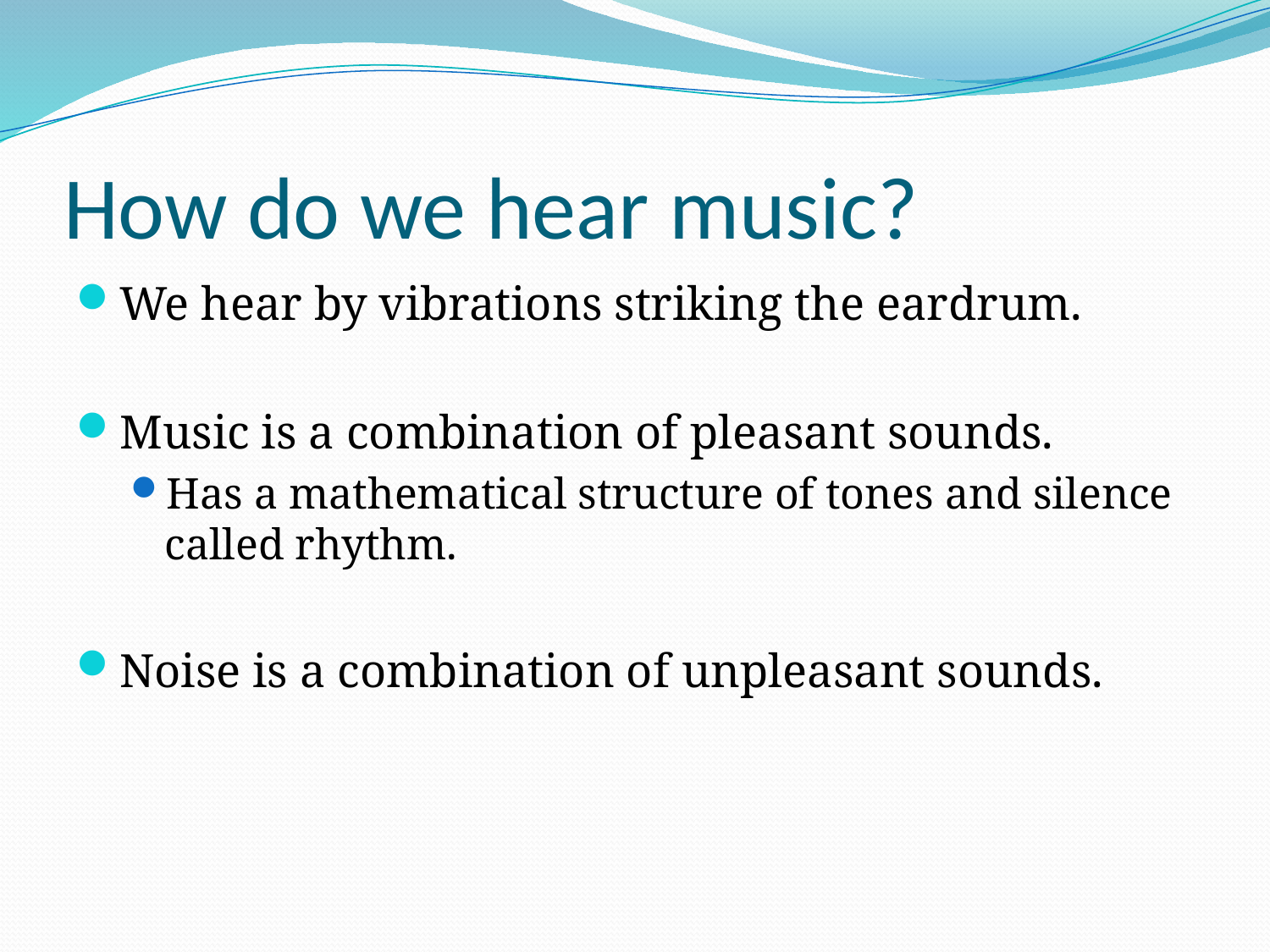

# How do we hear music?
We hear by vibrations striking the eardrum.

Music is a combination of pleasant sounds.
Has a mathematical structure of tones and silence called rhythm.

Noise is a combination of unpleasant sounds.